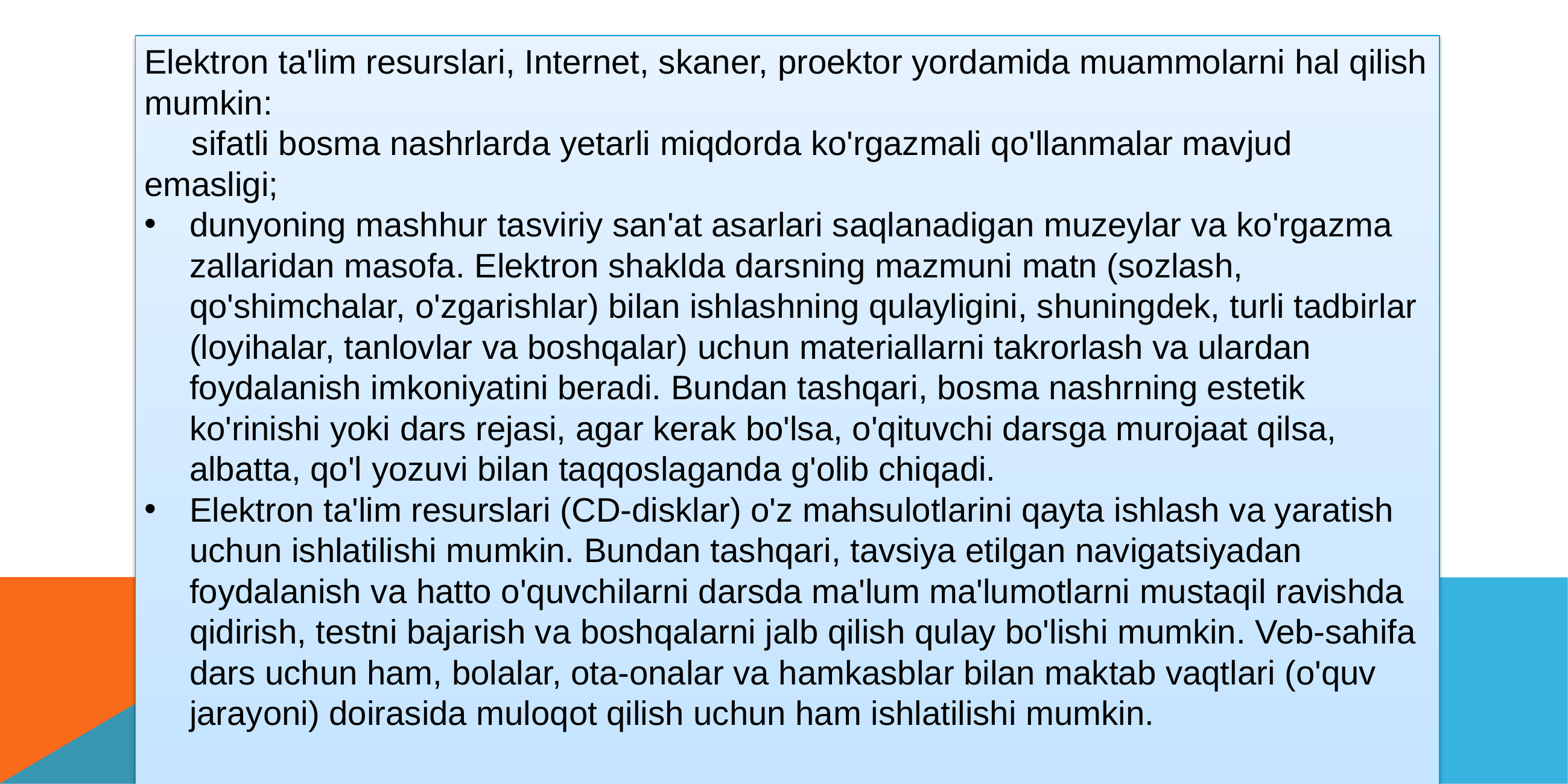

Elektron ta'lim resurslari, Internet, skaner, proektor yordamida muammolarni hal qilish mumkin:
     sifatli bosma nashrlarda yetarli miqdorda ko'rgazmali qo'llanmalar mavjud    emasligi;
dunyoning mashhur tasviriy san'at asarlari saqlanadigan muzeylar va ko'rgazma zallaridan masofa. Elektron shaklda darsning mazmuni matn (sozlash, qo'shimchalar, o'zgarishlar) bilan ishlashning qulayligini, shuningdek, turli tadbirlar (loyihalar, tanlovlar va boshqalar) uchun materiallarni takrorlash va ulardan foydalanish imkoniyatini beradi. Bundan tashqari, bosma nashrning estetik ko'rinishi yoki dars rejasi, agar kerak bo'lsa, o'qituvchi darsga murojaat qilsa, albatta, qo'l yozuvi bilan taqqoslaganda g'olib chiqadi.
Elektron ta'lim resurslari (CD-disklar) o'z mahsulotlarini qayta ishlash va yaratish uchun ishlatilishi mumkin. Bundan tashqari, tavsiya etilgan navigatsiyadan foydalanish va hatto o'quvchilarni darsda ma'lum ma'lumotlarni mustaqil ravishda qidirish, testni bajarish va boshqalarni jalb qilish qulay bo'lishi mumkin. Veb-sahifa dars uchun ham, bolalar, ota-onalar va hamkasblar bilan maktab vaqtlari (o'quv jarayoni) doirasida muloqot qilish uchun ham ishlatilishi mumkin.